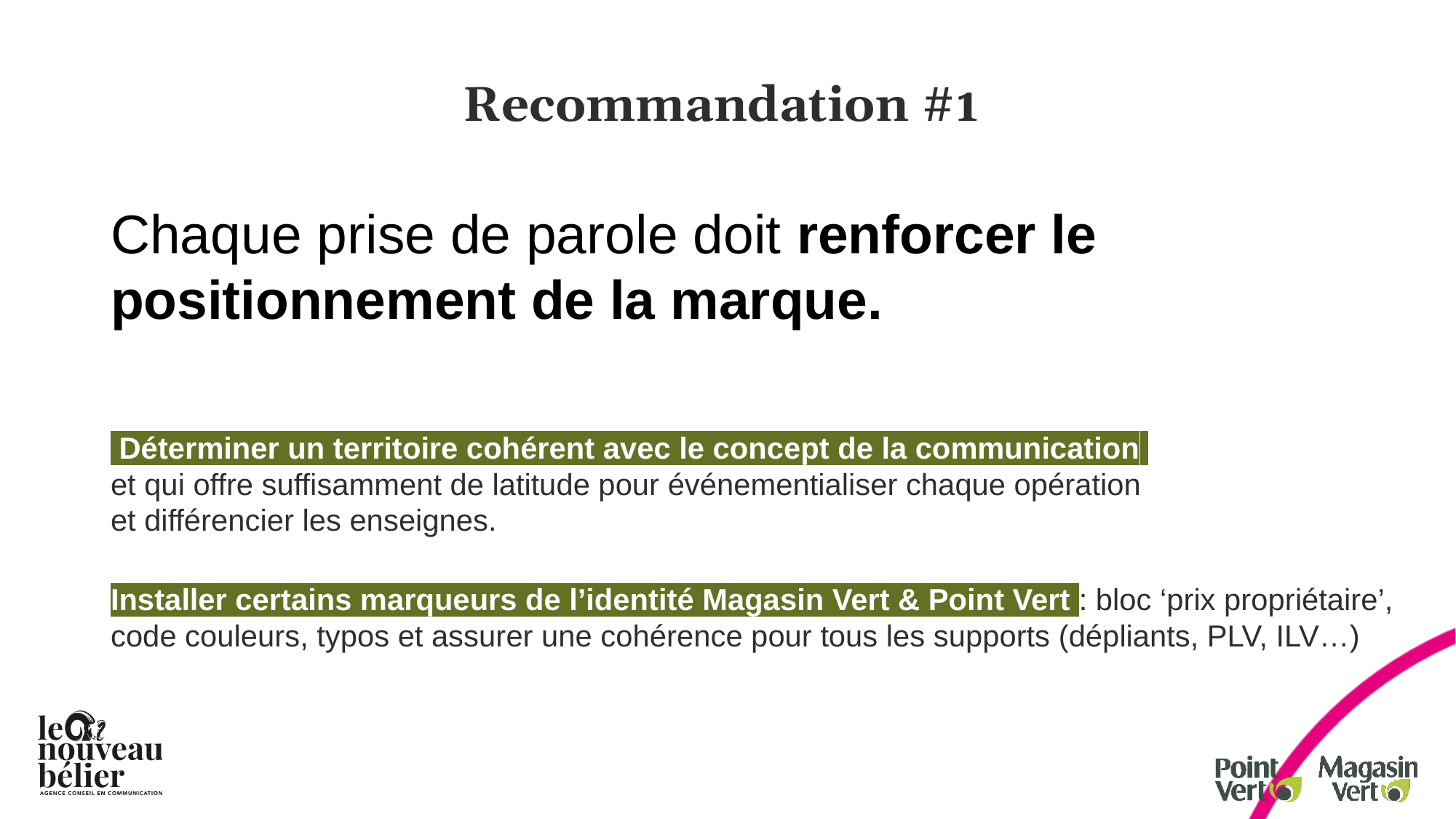

Recommandation #1
Chaque prise de parole doit renforcer le positionnement de la marque.
 Déterminer un territoire cohérent avec le concept de la communication
et qui offre suffisamment de latitude pour événementialiser chaque opération
et différencier les enseignes.
Installer certains marqueurs de l’identité Magasin Vert & Point Vert : bloc ‘prix propriétaire’, code couleurs, typos et assurer une cohérence pour tous les supports (dépliants, PLV, ILV…)